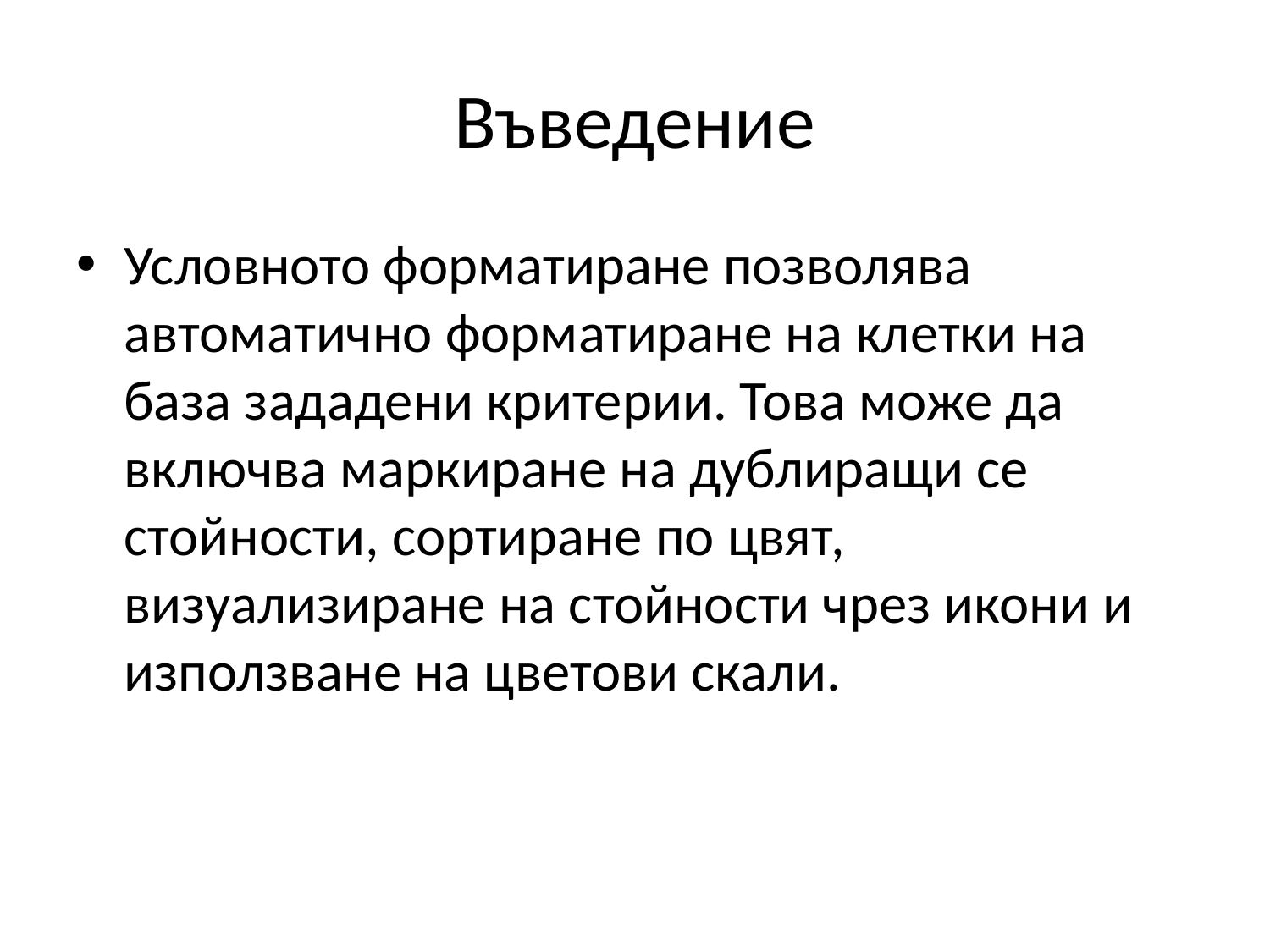

# Въведение
Условното форматиране позволява автоматично форматиране на клетки на база зададени критерии. Това може да включва маркиране на дублиращи се стойности, сортиране по цвят, визуализиране на стойности чрез икони и използване на цветови скали.